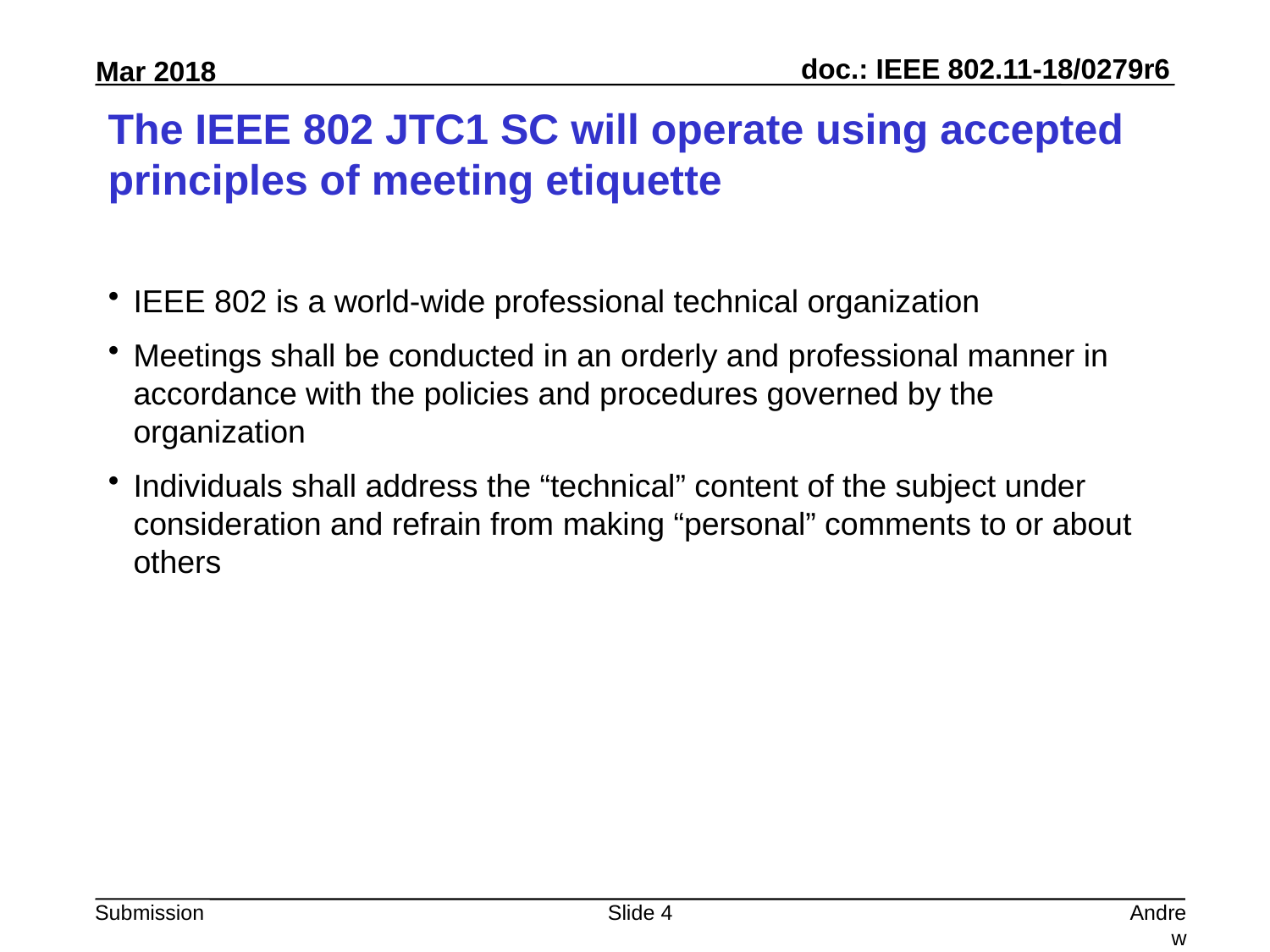

# The IEEE 802 JTC1 SC will operate using accepted principles of meeting etiquette
IEEE 802 is a world-wide professional technical organization
Meetings shall be conducted in an orderly and professional manner in accordance with the policies and procedures governed by the organization
Individuals shall address the “technical” content of the subject under consideration and refrain from making “personal” comments to or about others
Slide 4
Andrew Myles, Cisco